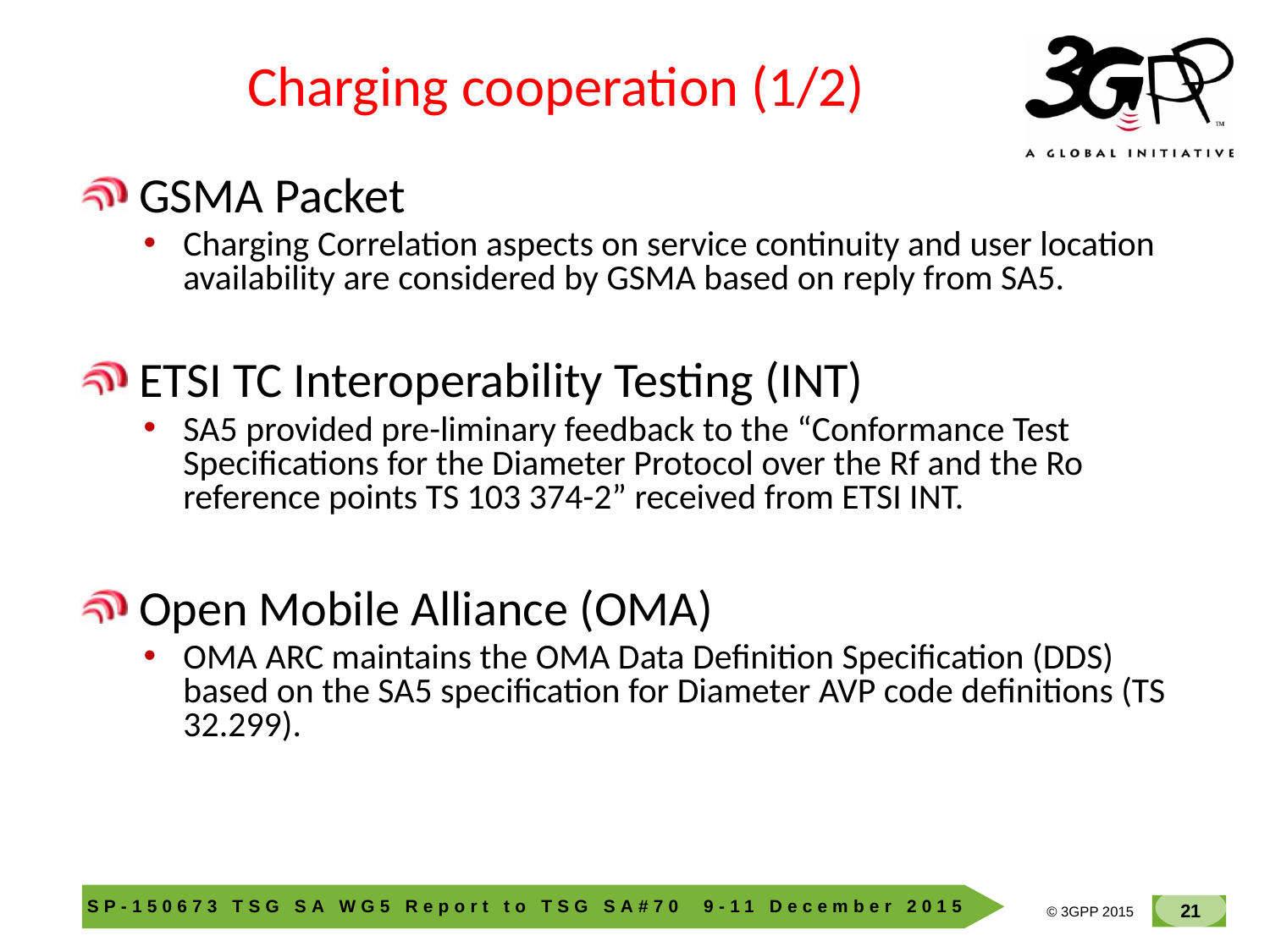

Charging cooperation (1/2)
 GSMA Packet
Charging Correlation aspects on service continuity and user location availability are considered by GSMA based on reply from SA5.

 ETSI TC Interoperability Testing (INT)
SA5 provided pre-liminary feedback to the “Conformance Test Specifications for the Diameter Protocol over the Rf and the Ro reference points TS 103 374-2” received from ETSI INT.

 Open Mobile Alliance (OMA)
OMA ARC maintains the OMA Data Definition Specification (DDS) based on the SA5 specification for Diameter AVP code definitions (TS 32.299).